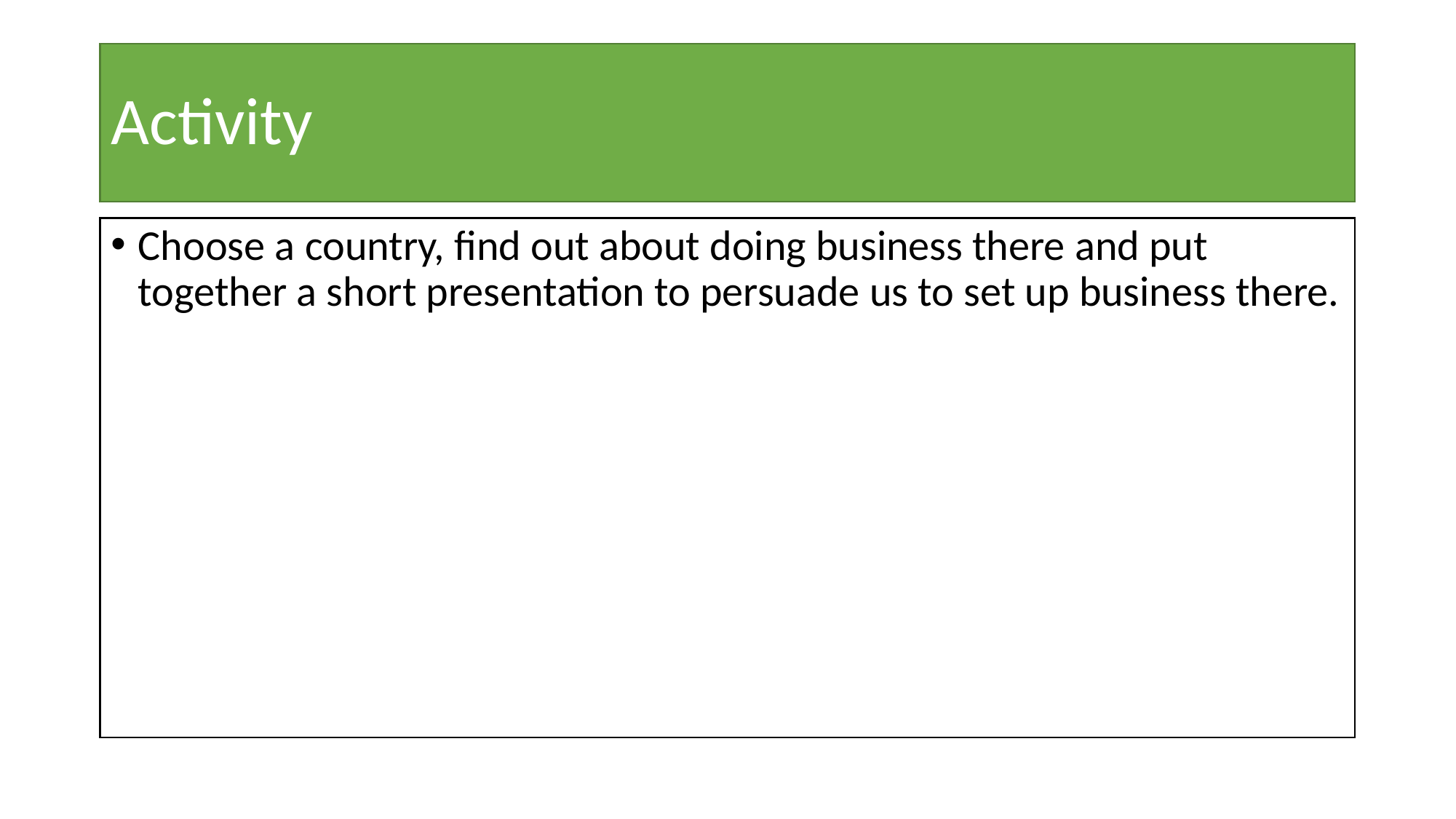

# Activity
Choose a country, find out about doing business there and put together a short presentation to persuade us to set up business there.